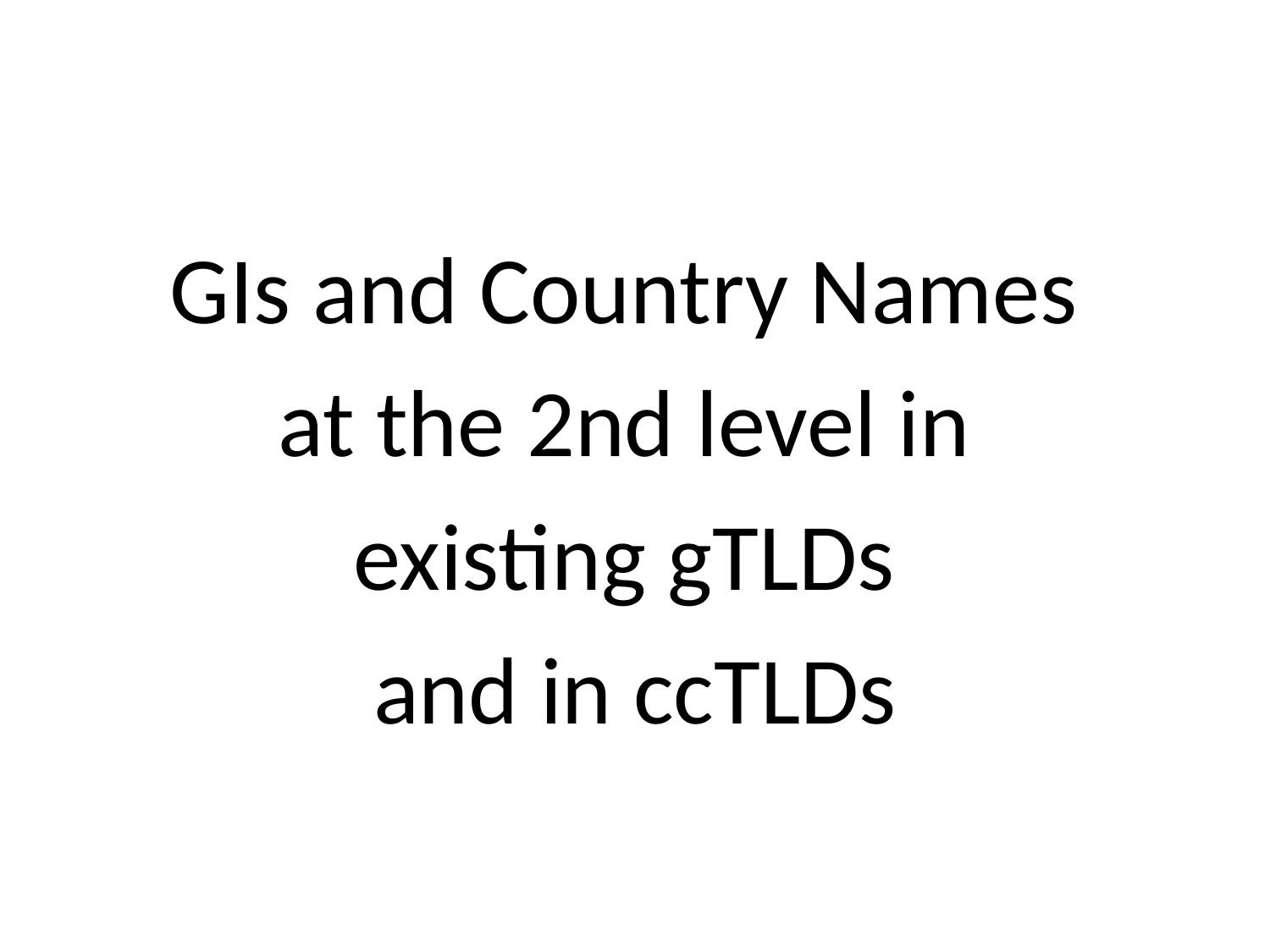

GIs and Country Names
at the 2nd level in
existing gTLDs
and in ccTLDs